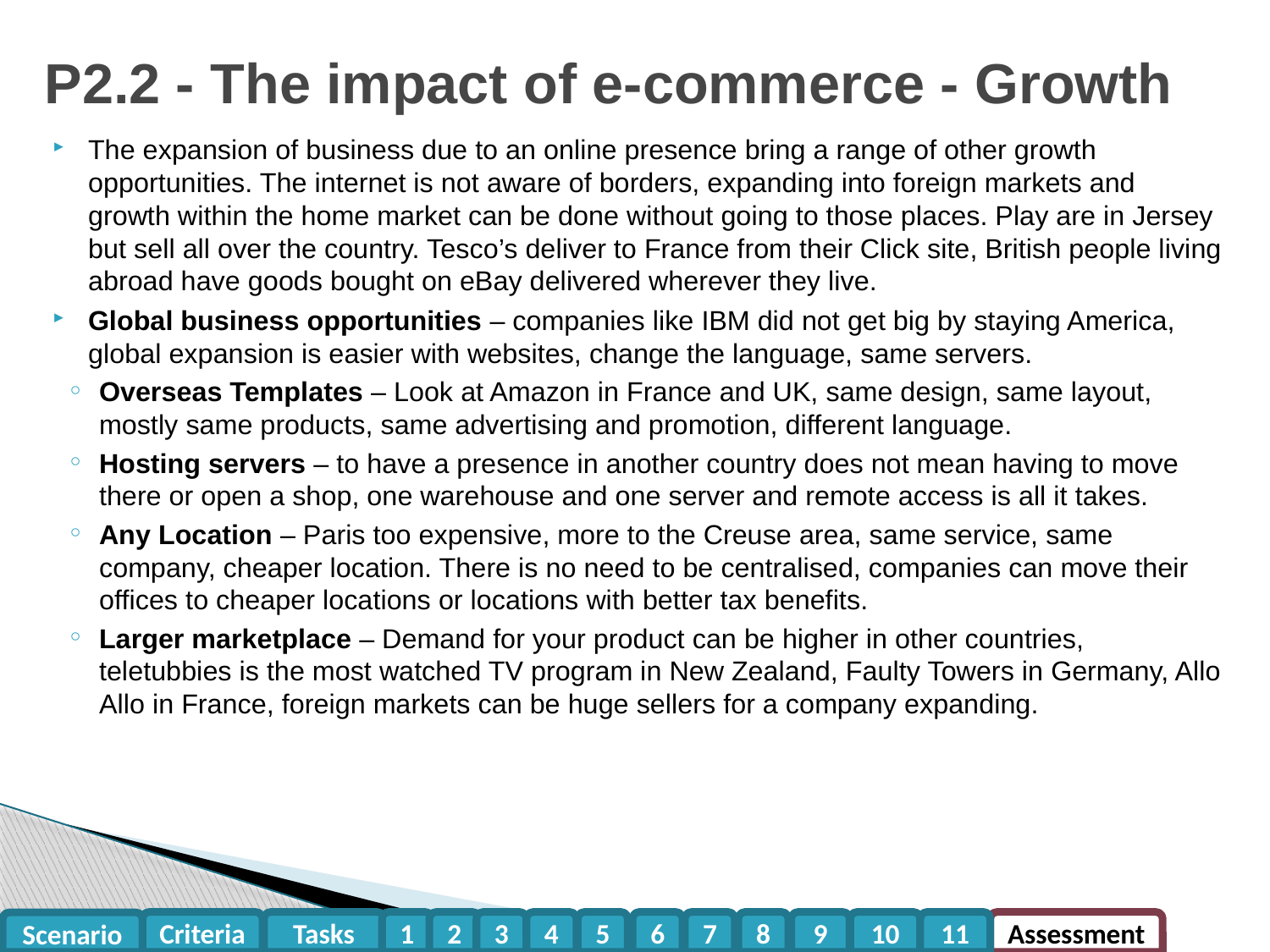

# P2.2 - The impact of e-commerce - Growth
The expansion of business due to an online presence bring a range of other growth opportunities. The internet is not aware of borders, expanding into foreign markets and growth within the home market can be done without going to those places. Play are in Jersey but sell all over the country. Tesco’s deliver to France from their Click site, British people living abroad have goods bought on eBay delivered wherever they live.
Global business opportunities – companies like IBM did not get big by staying America, global expansion is easier with websites, change the language, same servers.
Overseas Templates – Look at Amazon in France and UK, same design, same layout, mostly same products, same advertising and promotion, different language.
Hosting servers – to have a presence in another country does not mean having to move there or open a shop, one warehouse and one server and remote access is all it takes.
Any Location – Paris too expensive, more to the Creuse area, same service, same company, cheaper location. There is no need to be centralised, companies can move their offices to cheaper locations or locations with better tax benefits.
Larger marketplace – Demand for your product can be higher in other countries, teletubbies is the most watched TV program in New Zealand, Faulty Towers in Germany, Allo Allo in France, foreign markets can be huge sellers for a company expanding.